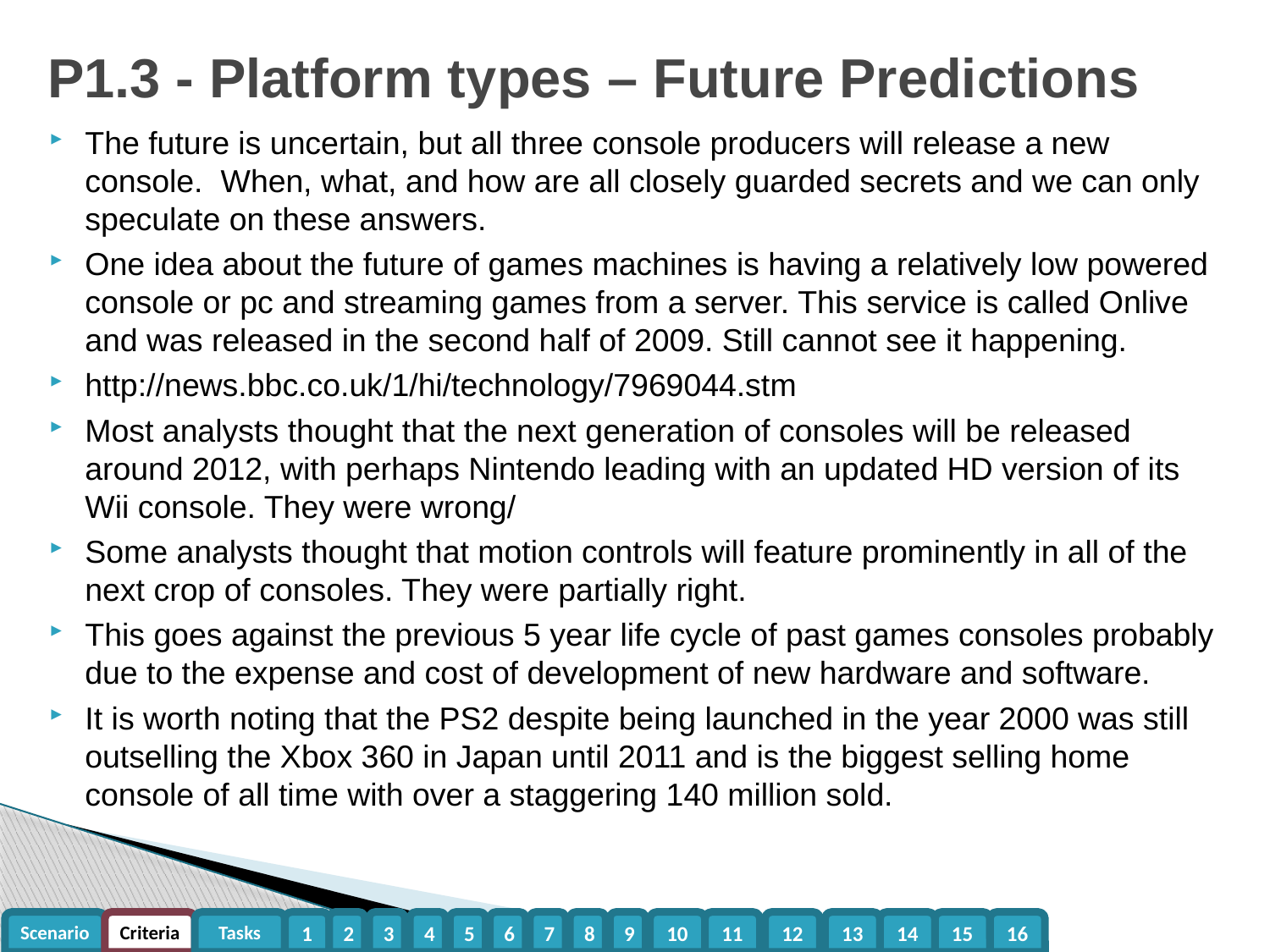

P1.3 - Platform types – Future Predictions
The future is uncertain, but all three console producers will release a new console.  When, what, and how are all closely guarded secrets and we can only speculate on these answers.
One idea about the future of games machines is having a relatively low powered console or pc and streaming games from a server. This service is called Onlive and was released in the second half of 2009. Still cannot see it happening.
http://news.bbc.co.uk/1/hi/technology/7969044.stm
Most analysts thought that the next generation of consoles will be released around 2012, with perhaps Nintendo leading with an updated HD version of its Wii console. They were wrong/
Some analysts thought that motion controls will feature prominently in all of the next crop of consoles. They were partially right.
This goes against the previous 5 year life cycle of past games consoles probably due to the expense and cost of development of new hardware and software.
It is worth noting that the PS2 despite being launched in the year 2000 was still outselling the Xbox 360 in Japan until 2011 and is the biggest selling home console of all time with over a staggering 140 million sold.